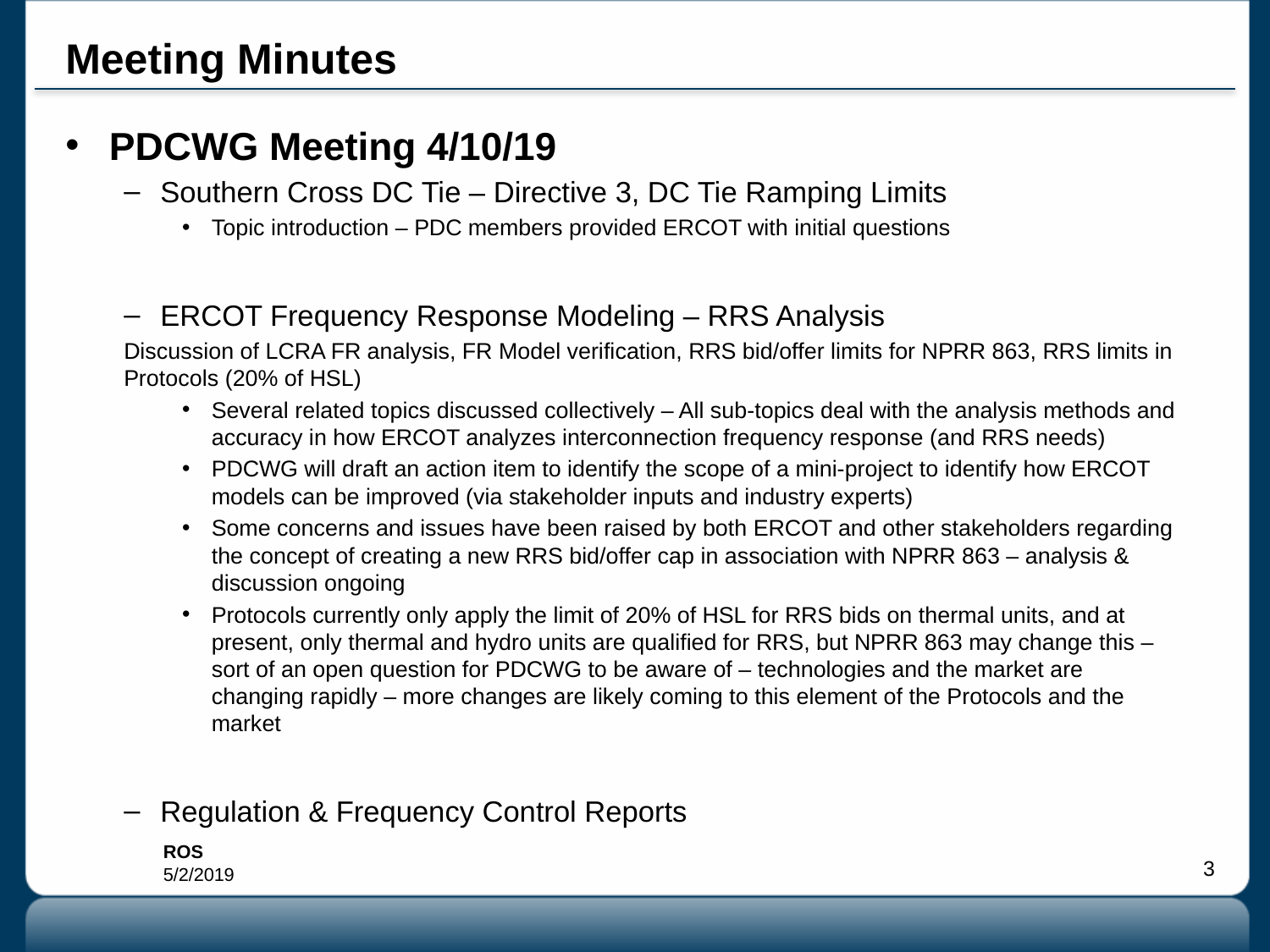

# Meeting Minutes
PDCWG Meeting 4/10/19
Southern Cross DC Tie – Directive 3, DC Tie Ramping Limits
Topic introduction – PDC members provided ERCOT with initial questions

ERCOT Frequency Response Modeling – RRS Analysis
Discussion of LCRA FR analysis, FR Model verification, RRS bid/offer limits for NPRR 863, RRS limits in Protocols (20% of HSL)
Several related topics discussed collectively – All sub-topics deal with the analysis methods and accuracy in how ERCOT analyzes interconnection frequency response (and RRS needs)
PDCWG will draft an action item to identify the scope of a mini-project to identify how ERCOT models can be improved (via stakeholder inputs and industry experts)
Some concerns and issues have been raised by both ERCOT and other stakeholders regarding the concept of creating a new RRS bid/offer cap in association with NPRR 863 – analysis & discussion ongoing
Protocols currently only apply the limit of 20% of HSL for RRS bids on thermal units, and at present, only thermal and hydro units are qualified for RRS, but NPRR 863 may change this – sort of an open question for PDCWG to be aware of – technologies and the market are changing rapidly – more changes are likely coming to this element of the Protocols and the market

Regulation & Frequency Control Reports